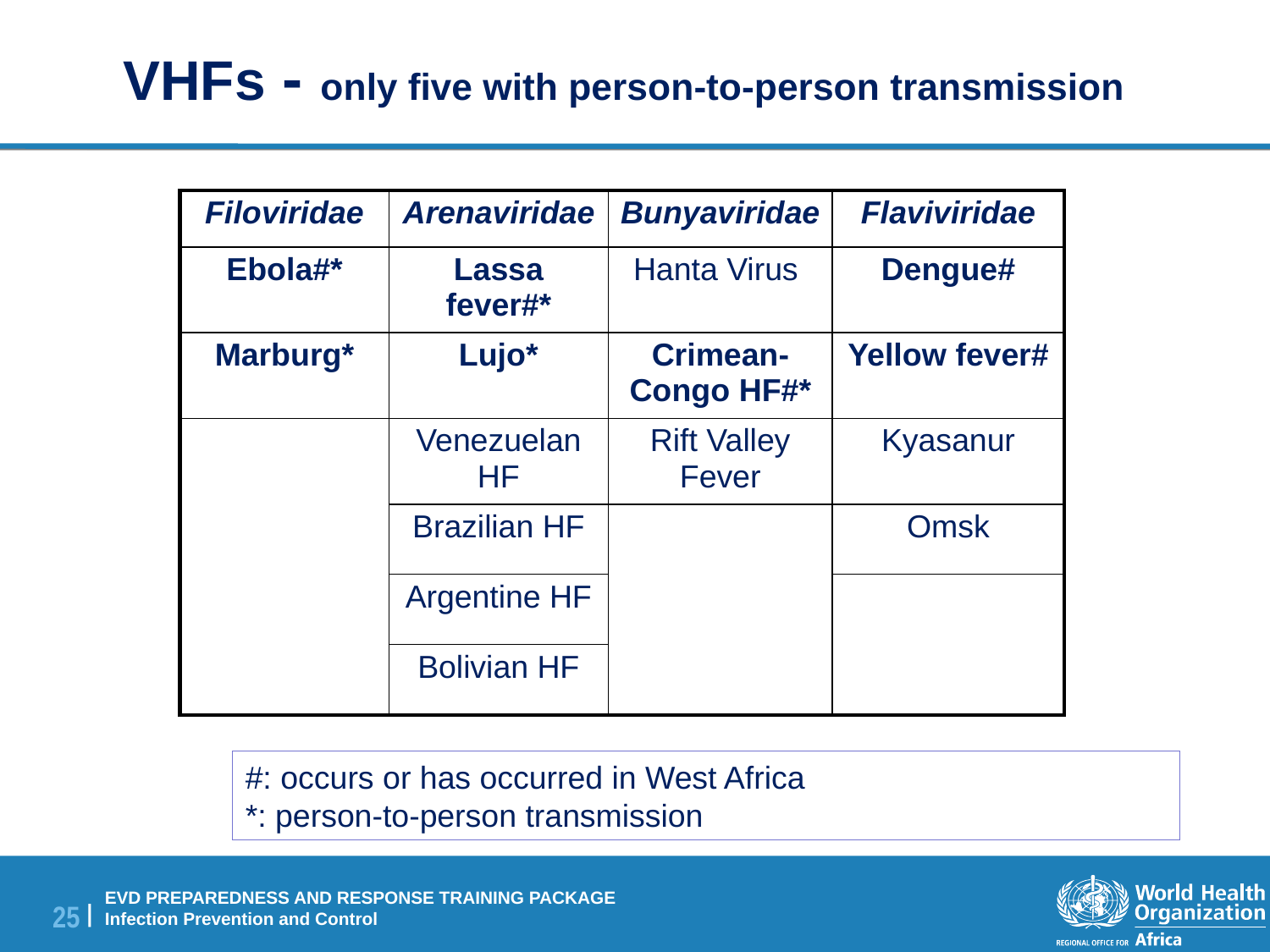

VHFs - only five with person-to-person transmission
| Filoviridae | Arenaviridae | Bunyaviridae | Flaviviridae |
| --- | --- | --- | --- |
| Ebola#\* | Lassa fever#\* | Hanta Virus | Dengue# |
| Marburg\* | Lujo\* | Crimean-Congo HF#\* | Yellow fever# |
|  | Venezuelan HF | Rift Valley Fever | Kyasanur |
|  | Brazilian HF |  | Omsk |
|  | Argentine HF |  |  |
|  | Bolivian HF |  |  |
#: occurs or has occurred in West Africa
*: person-to-person transmission